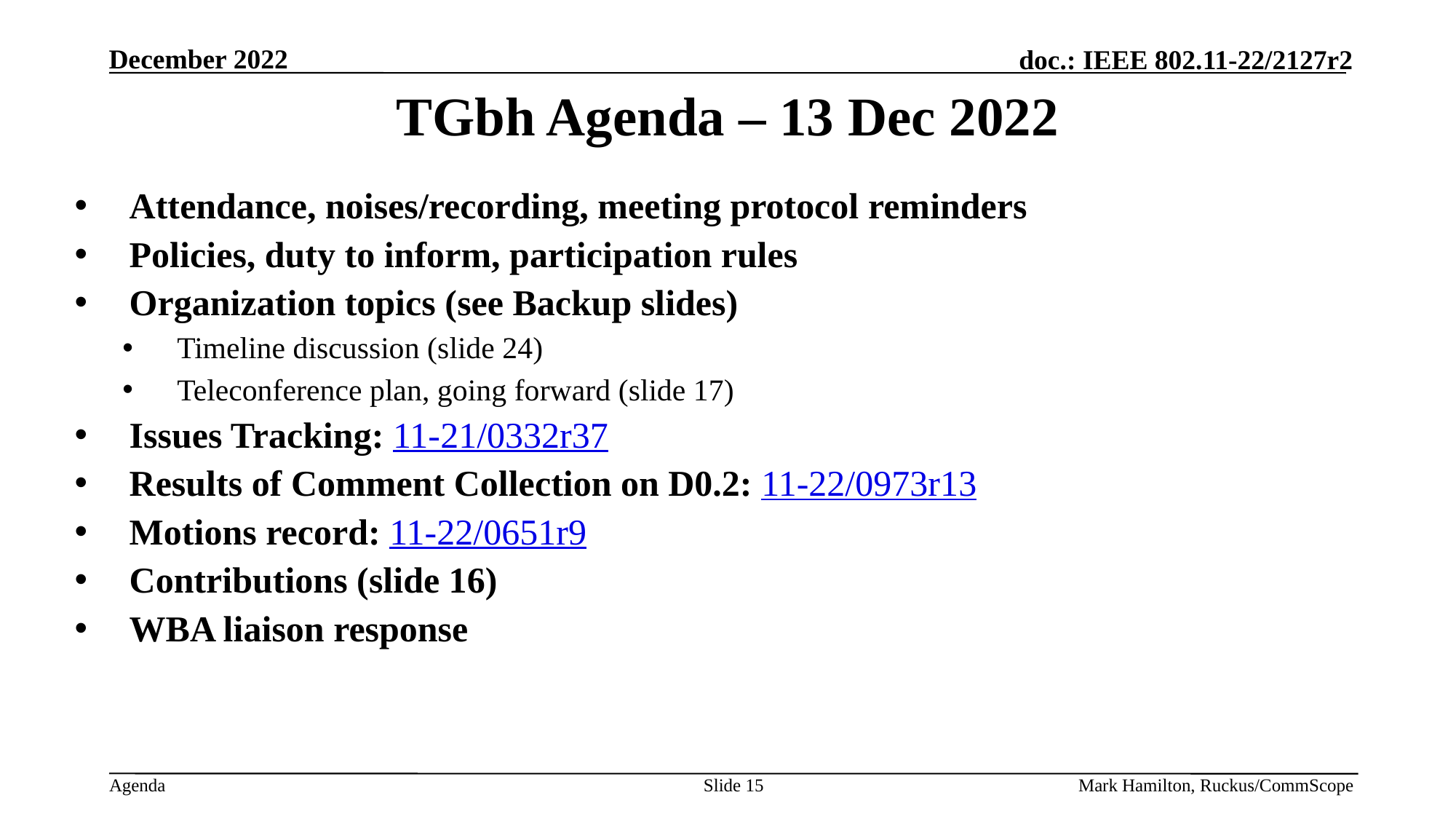

# TGbh Agenda – 13 Dec 2022
Attendance, noises/recording, meeting protocol reminders
Policies, duty to inform, participation rules
Organization topics (see Backup slides)
Timeline discussion (slide 24)
Teleconference plan, going forward (slide 17)
Issues Tracking: 11-21/0332r37
Results of Comment Collection on D0.2: 11-22/0973r13
Motions record: 11-22/0651r9
Contributions (slide 16)
WBA liaison response

Slide 15